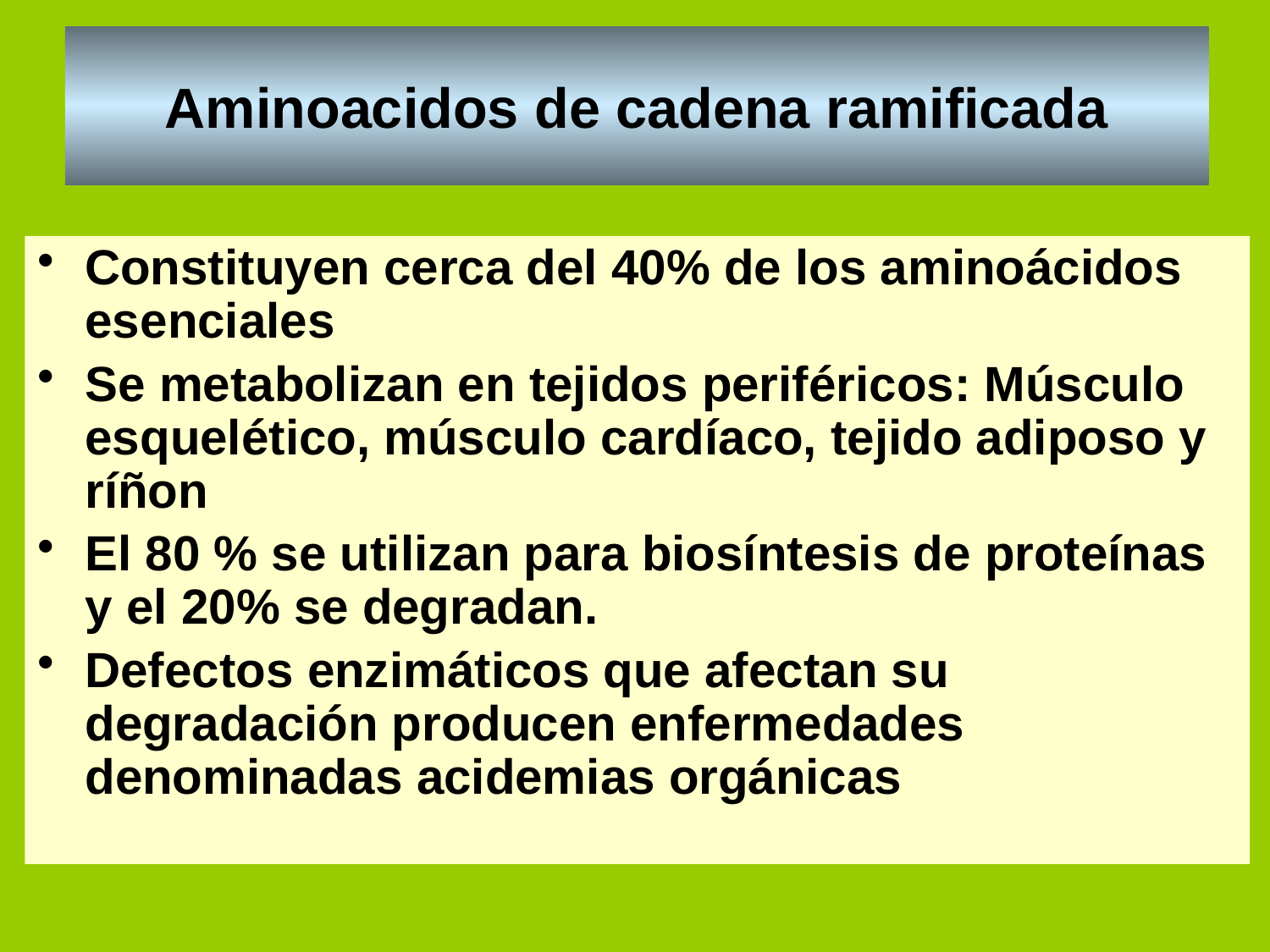

# Aminoacidos de cadena ramificada
Constituyen cerca del 40% de los aminoácidos esenciales
Se metabolizan en tejidos periféricos: Músculo esquelético, músculo cardíaco, tejido adiposo y ríñon
El 80 % se utilizan para biosíntesis de proteínas y el 20% se degradan.
Defectos enzimáticos que afectan su degradación producen enfermedades denominadas acidemias orgánicas